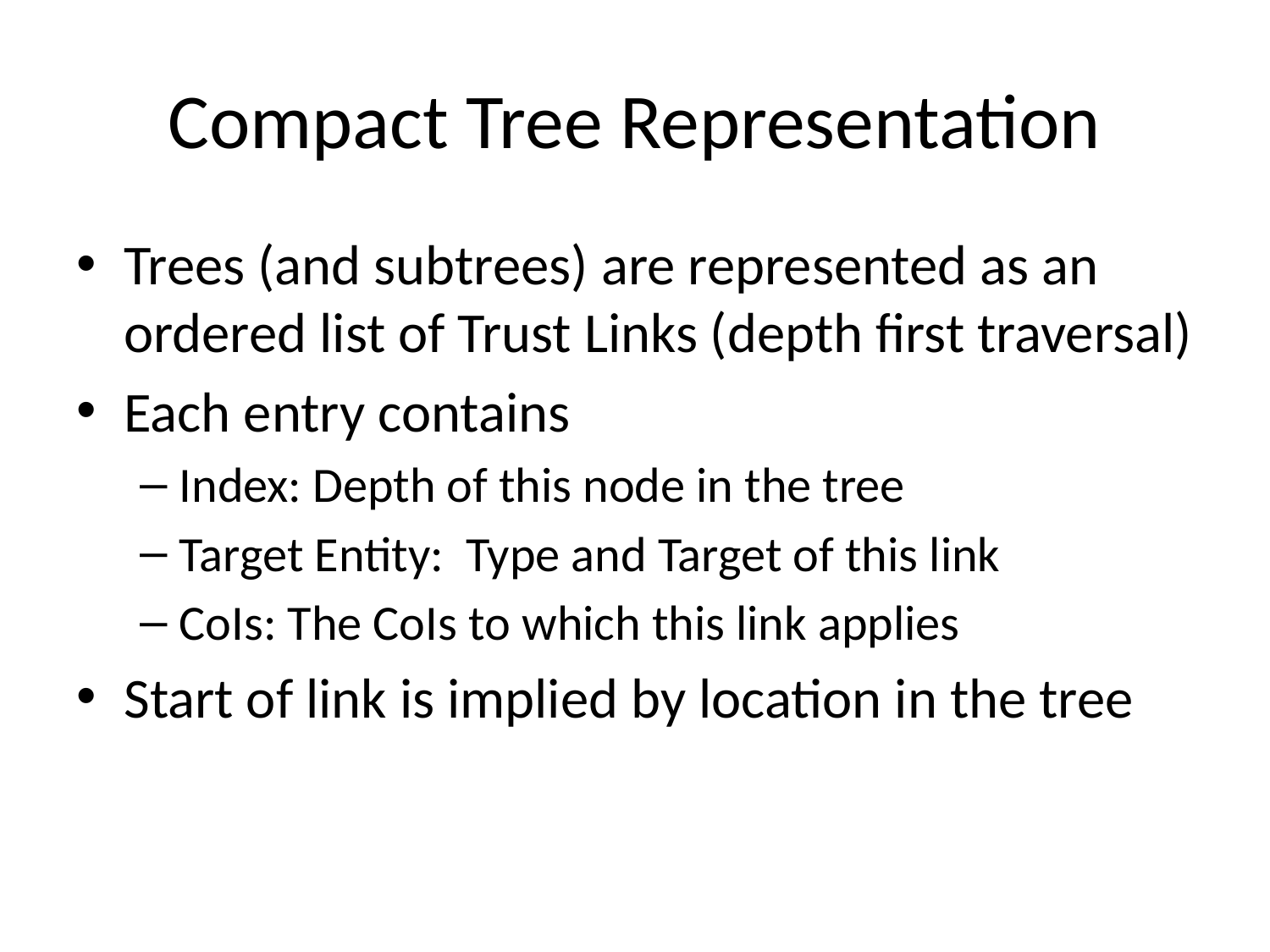

# Compact Tree Representation
Trees (and subtrees) are represented as an ordered list of Trust Links (depth first traversal)
Each entry contains
Index: Depth of this node in the tree
Target Entity:  Type and Target of this link
CoIs: The CoIs to which this link applies
Start of link is implied by location in the tree